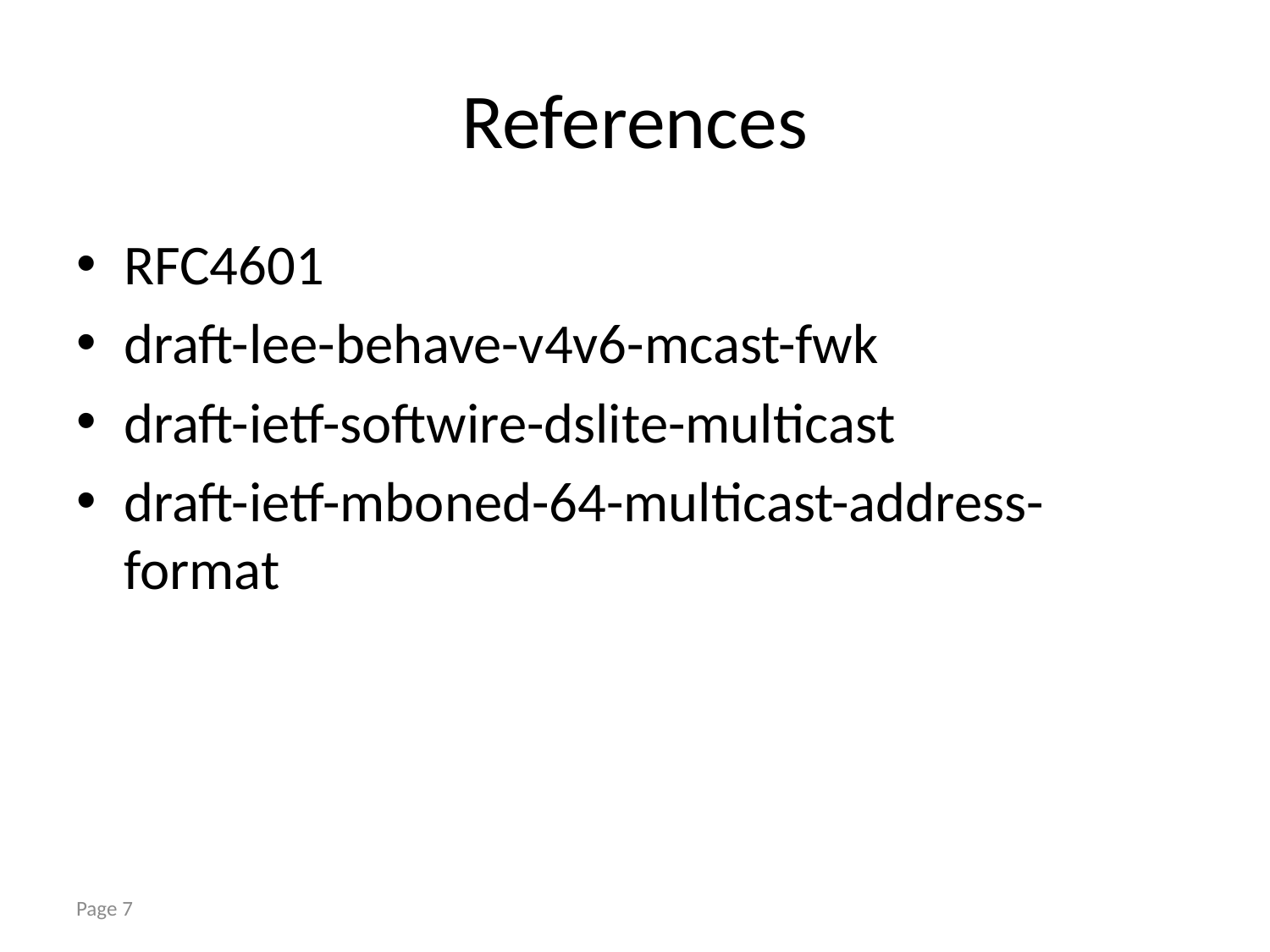

# References
RFC4601
draft-lee-behave-v4v6-mcast-fwk
draft-ietf-softwire-dslite-multicast
draft-ietf-mboned-64-multicast-address-format
Page 7